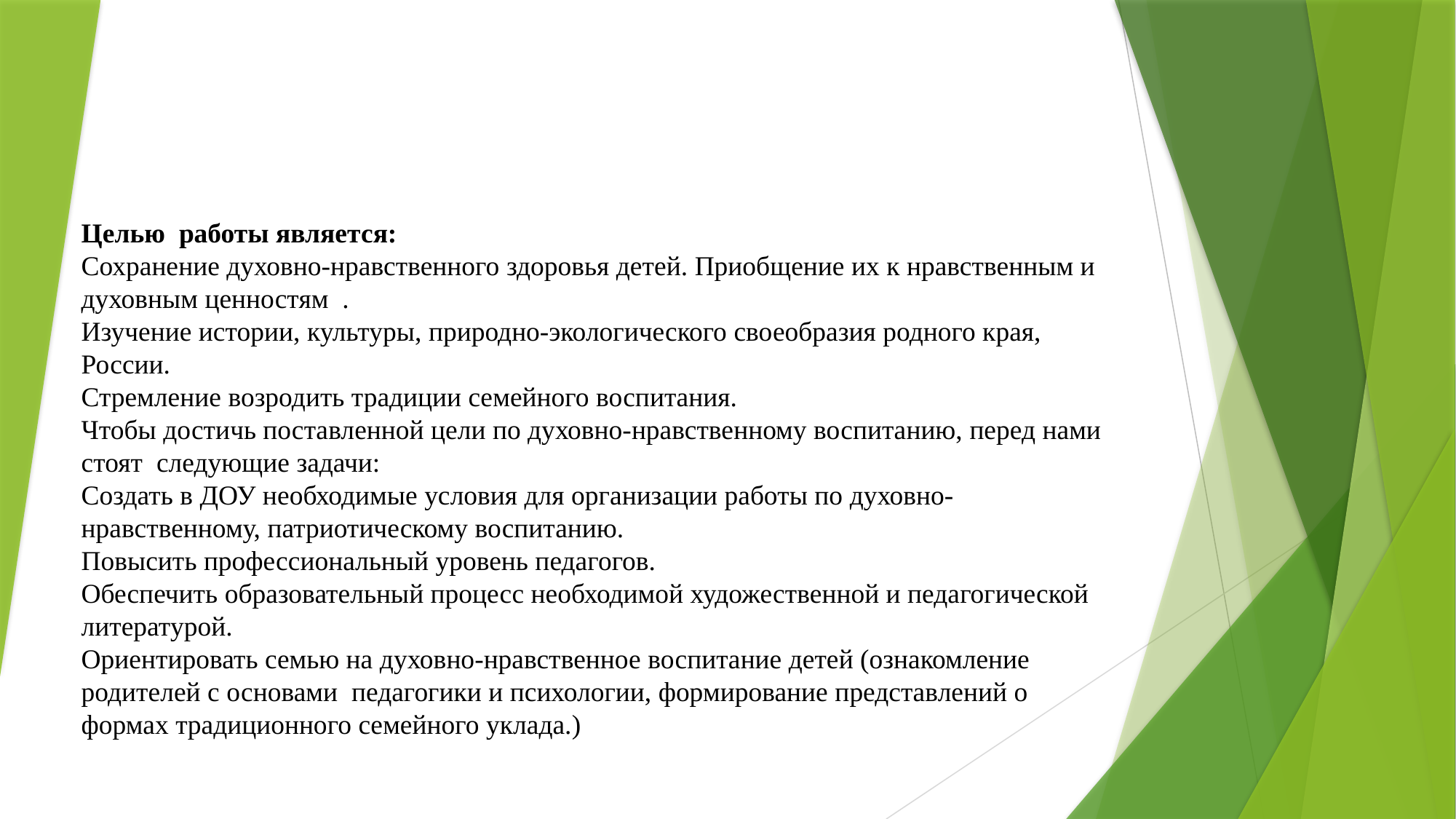

# Целью  работы является: Сохранение духовно-нравственного здоровья детей. Приобщение их к нравственным и духовным ценностям  . Изучение истории, культуры, природно-экологического своеобразия родного края, России. Стремление возродить традиции семейного воспитания. Чтобы достичь поставленной цели по духовно-нравственному воспитанию, перед нами стоят  следующие задачи: Создать в ДОУ необходимые условия для организации работы по духовно-нравственному, патриотическому воспитанию. Повысить профессиональный уровень педагогов. Обеспечить образовательный процесс необходимой художественной и педагогической литературой. Ориентировать семью на духовно-нравственное воспитание детей (ознакомление родителей с основами  педагогики и психологии, формирование представлений о формах традиционного семейного уклада.)